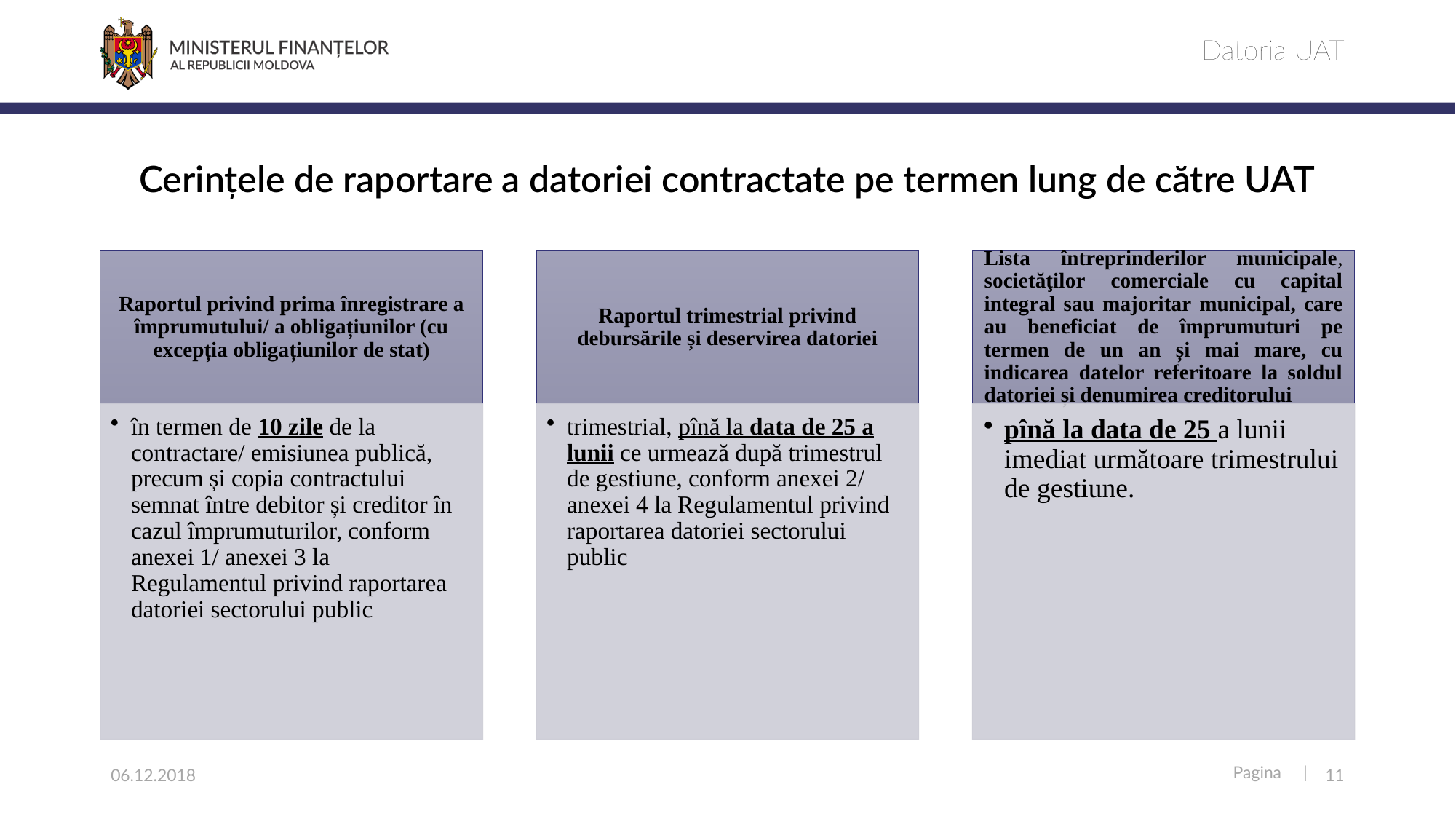

Datoria UAT
# Cerințele de raportare a datoriei contractate pe termen lung de către UAT
Raportul privind prima înregistrare a împrumutului/ a obligațiunilor (cu excepția obligațiunilor de stat)
în termen de 10 zile de la contractare/ emisiunea publică, precum și copia contractului semnat între debitor și creditor în cazul împrumuturilor, conform anexei 1/ anexei 3 la Regulamentul privind raportarea datoriei sectorului public

Raportul trimestrial privind debursările și deservirea datoriei
trimestrial, pînă la data de 25 a lunii ce urmează după trimestrul de gestiune, conform anexei 2/ anexei 4 la Regulamentul privind raportarea datoriei sectorului public
Lista întreprinderilor municipale, societăţilor comerciale cu capital integral sau majoritar municipal, care au beneficiat de împrumuturi pe termen de un an și mai mare, cu indicarea datelor referitoare la soldul datoriei și denumirea creditorului
pînă la data de 25 a lunii imediat următoare trimestrului de gestiune.
06.12.2018
11